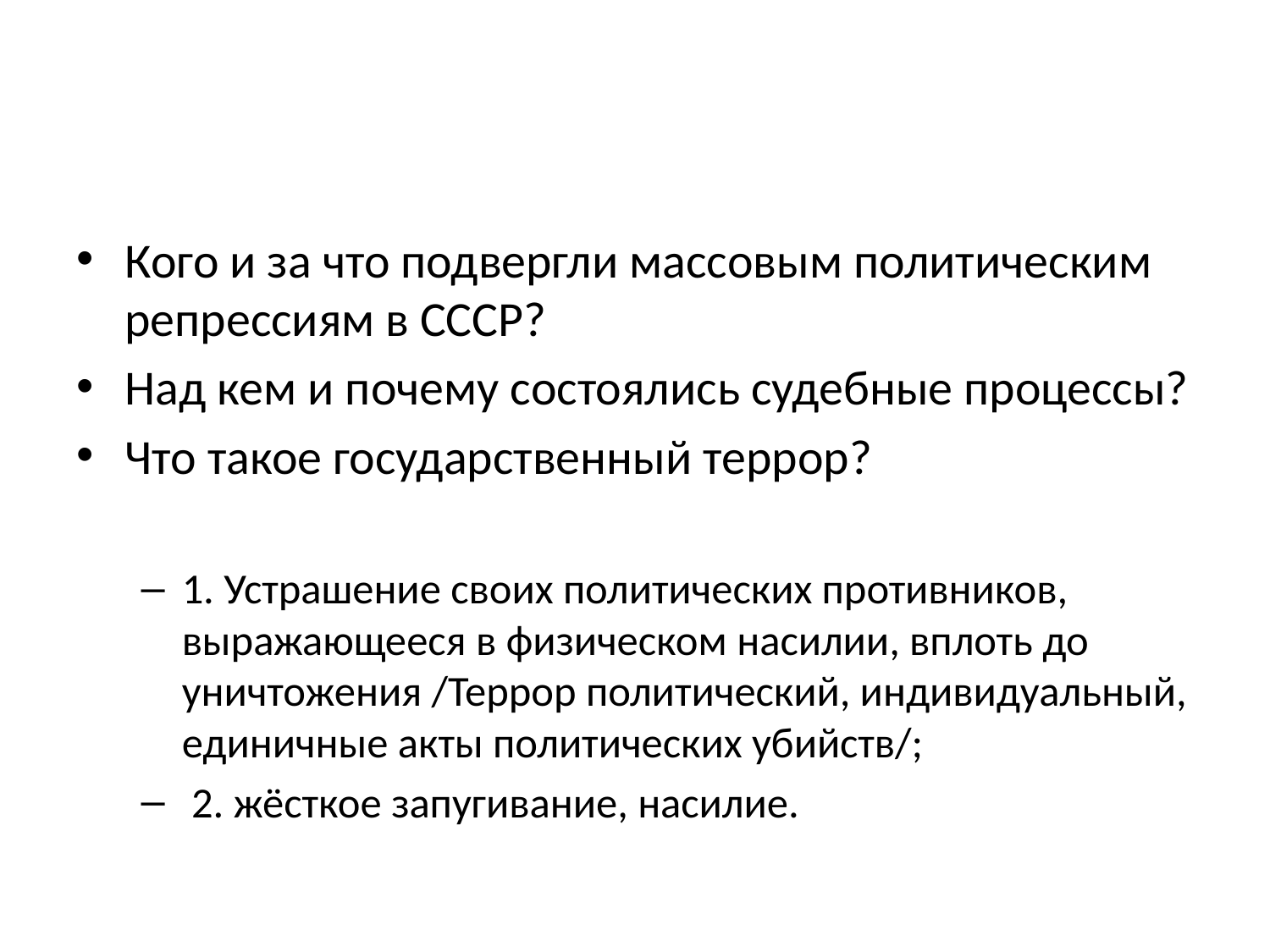

#
Кого и за что подвергли массовым политическим репрессиям в СССР?
Над кем и почему состоялись судебные процессы?
Что такое государственный террор?

1. Устрашение своих политических противников, выражающееся в физическом насилии, вплоть до уничтожения /Террор политический, индивидуальный, единичные акты политических убийств/;
 2. жёсткое запугивание, насилие.